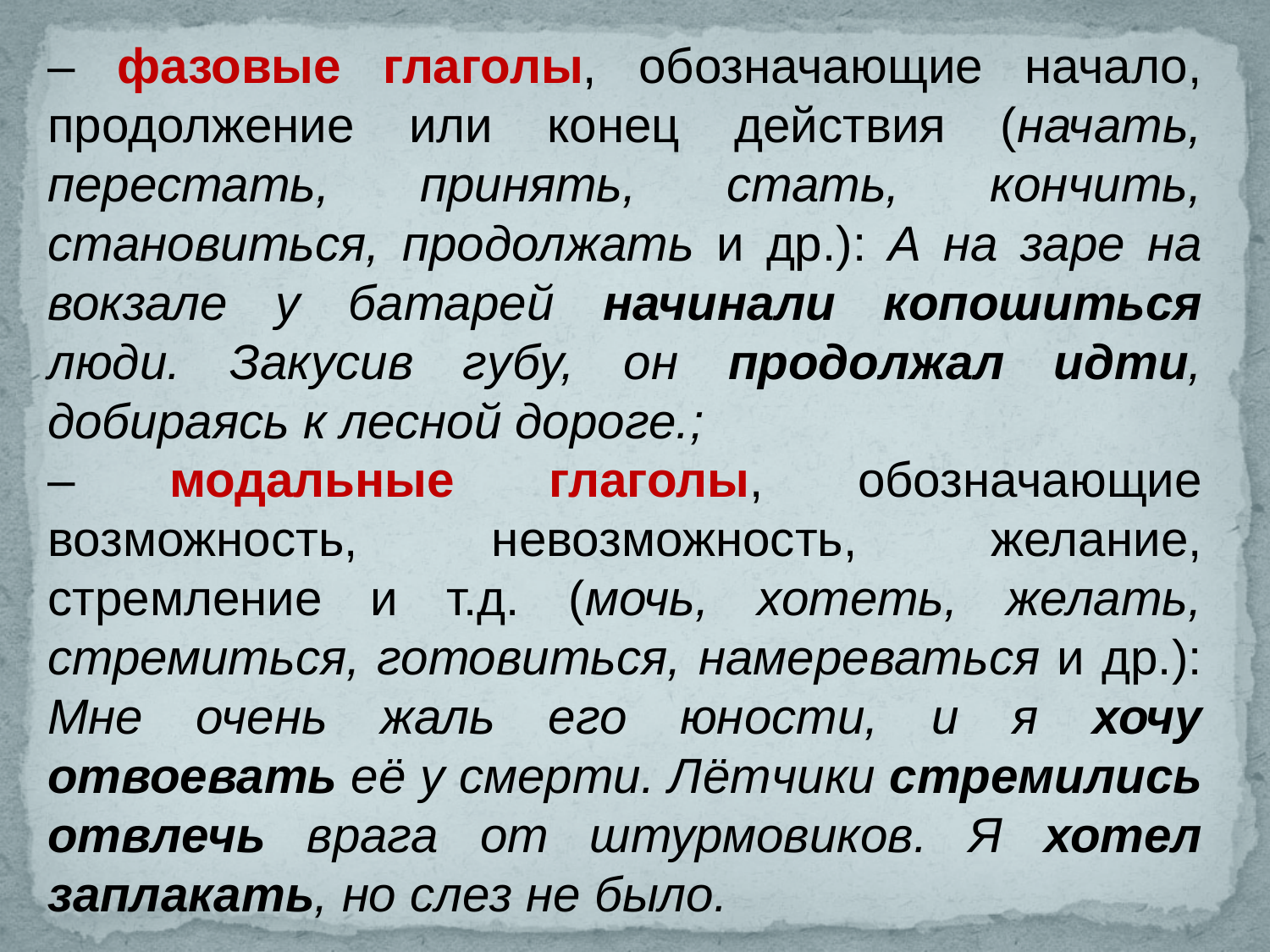

– фазовые глаголы, обозначающие начало, продолжение или конец действия (начать, перестать, принять, стать, кончить, становиться, продолжать и др.): А на заре на вокзале у батарей начинали копошиться люди. Закусив губу, он продолжал идти, добираясь к лесной дороге.;
– модальные глаголы, обозначающие возможность, невозможность, желание, стремление и т.д. (мочь, хотеть, желать, стремиться, готовиться, намереваться и др.): Мне очень жаль его юности, и я хочу отвоевать её у смерти. Лётчики стремились отвлечь врага от штурмовиков. Я хотел заплакать, но слез не было.